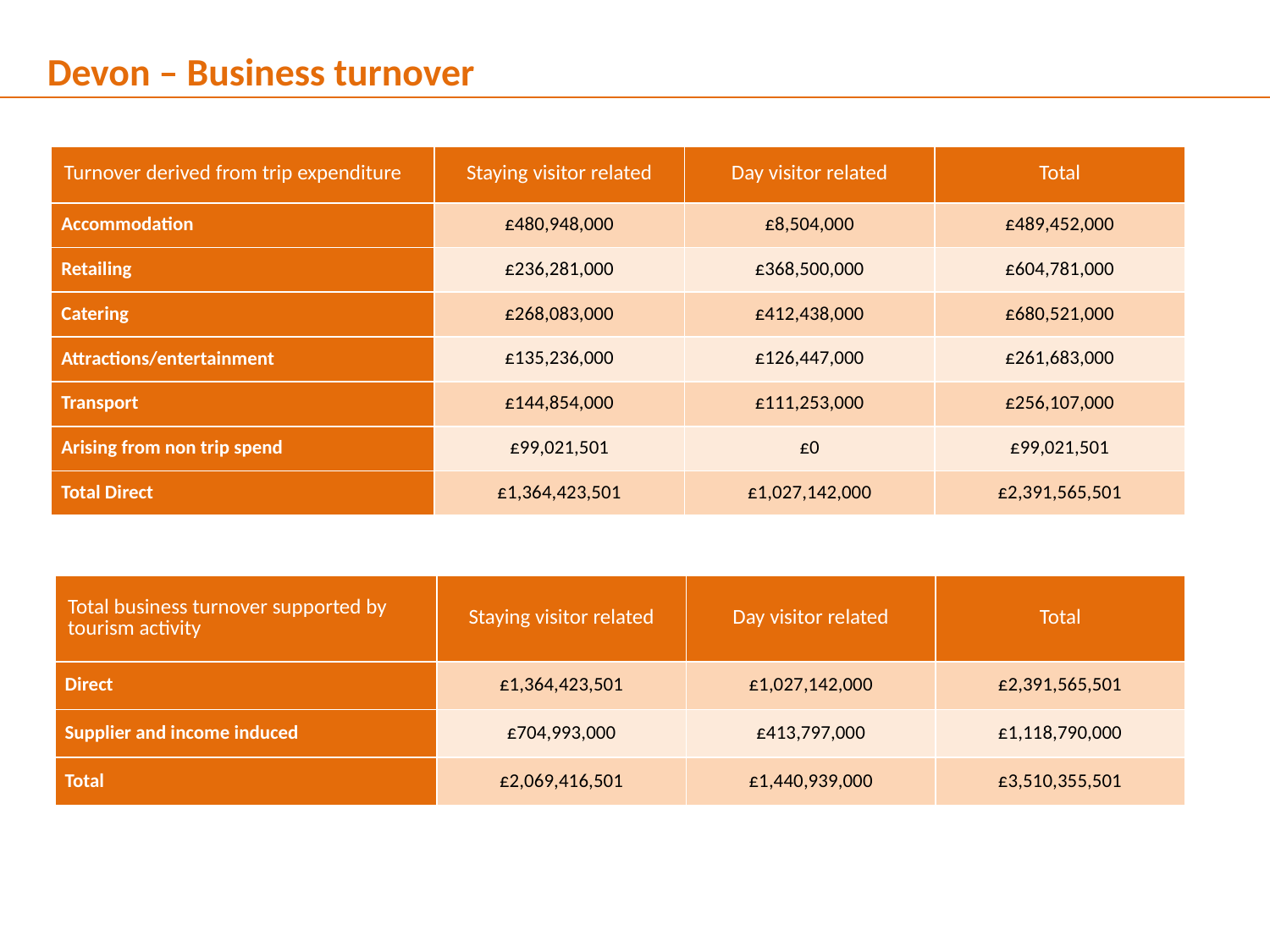

Devon – Business turnover

| Turnover derived from trip expenditure | Staying visitor related | Day visitor related | Total |
| --- | --- | --- | --- |
| Accommodation | £480,948,000 | £8,504,000 | £489,452,000 |
| Retailing | £236,281,000 | £368,500,000 | £604,781,000 |
| Catering | £268,083,000 | £412,438,000 | £680,521,000 |
| Attractions/entertainment | £135,236,000 | £126,447,000 | £261,683,000 |
| Transport | £144,854,000 | £111,253,000 | £256,107,000 |
| Arising from non trip spend | £99,021,501 | £0 | £99,021,501 |
| Total Direct | £1,364,423,501 | £1,027,142,000 | £2,391,565,501 |
| Total business turnover supported by tourism activity | Staying visitor related | Day visitor related | Total |
| --- | --- | --- | --- |
| Direct | £1,364,423,501 | £1,027,142,000 | £2,391,565,501 |
| Supplier and income induced | £704,993,000 | £413,797,000 | £1,118,790,000 |
| Total | £2,069,416,501 | £1,440,939,000 | £3,510,355,501 |
6